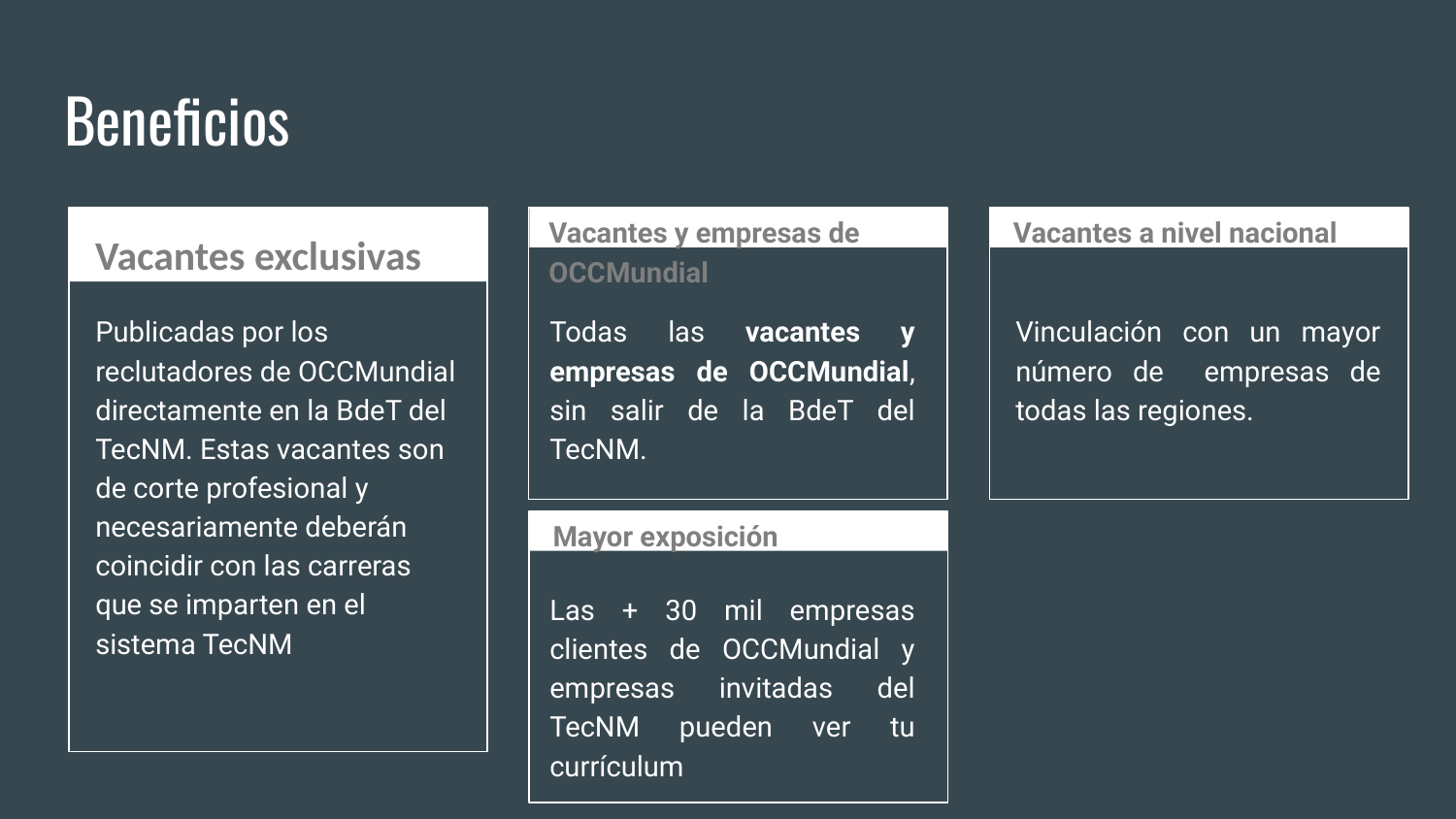

# Beneficios
Vacantes y empresas de OCCMundial
Vacantes a nivel nacional

Vacantes exclusivas

Publicadas por los reclutadores de OCCMundial directamente en la BdeT del TecNM. Estas vacantes son de corte profesional y necesariamente deberán coincidir con las carreras que se imparten en el sistema TecNM
Todas las vacantes y empresas de OCCMundial, sin salir de la BdeT del TecNM.

Vinculación con un mayor número de  empresas de todas las regiones.

Mayor exposición

Las + 30 mil empresas clientes de OCCMundial y empresas invitadas del TecNM pueden ver tu currículum